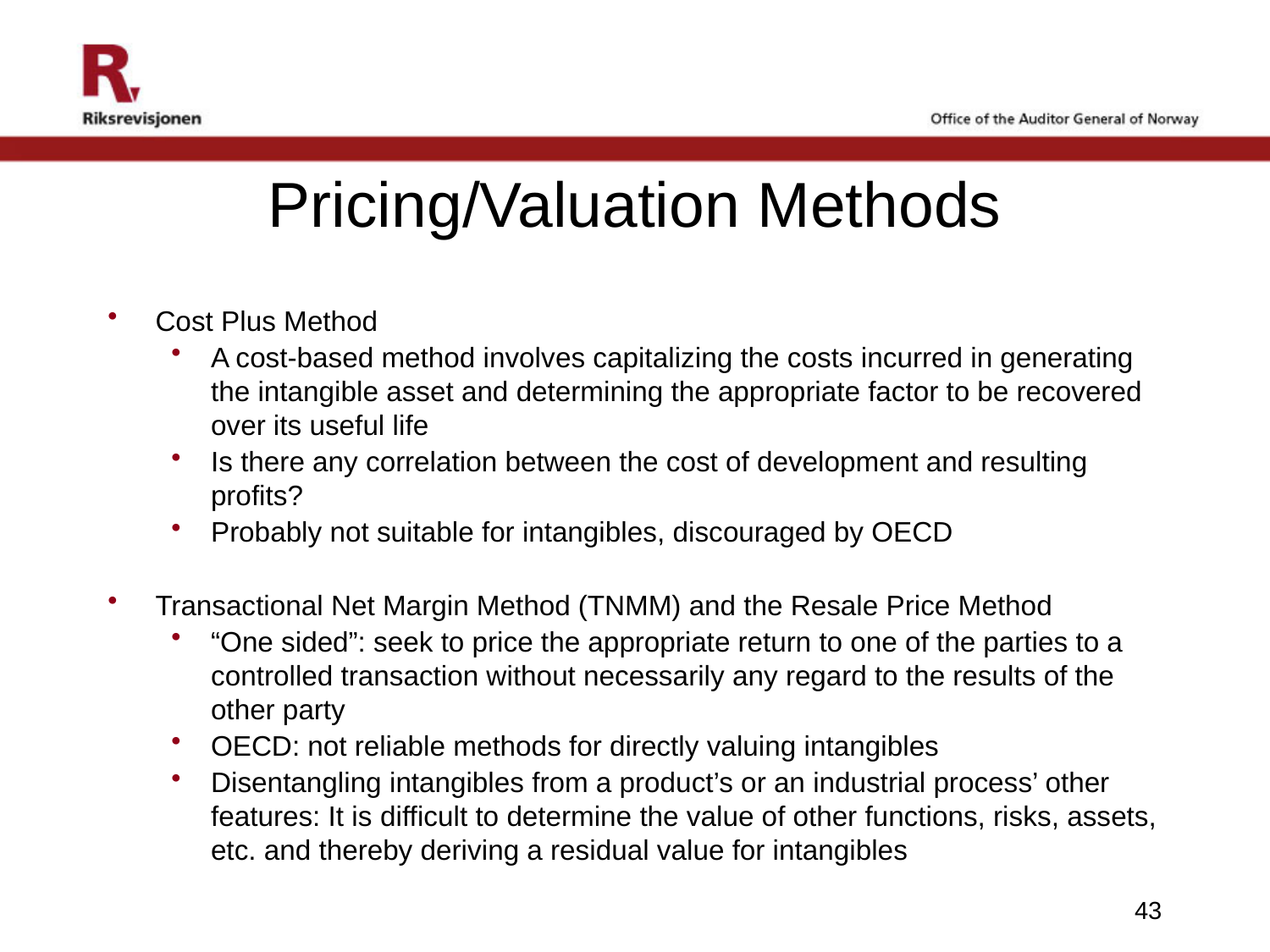

# Pricing/Valuation Methods
Cost Plus Method
A cost-based method involves capitalizing the costs incurred in generating the intangible asset and determining the appropriate factor to be recovered over its useful life
Is there any correlation between the cost of development and resulting profits?
Probably not suitable for intangibles, discouraged by OECD

Transactional Net Margin Method (TNMM) and the Resale Price Method
“One sided”: seek to price the appropriate return to one of the parties to a controlled transaction without necessarily any regard to the results of the other party
OECD: not reliable methods for directly valuing intangibles
Disentangling intangibles from a product’s or an industrial process’ other features: It is difficult to determine the value of other functions, risks, assets, etc. and thereby deriving a residual value for intangibles

43